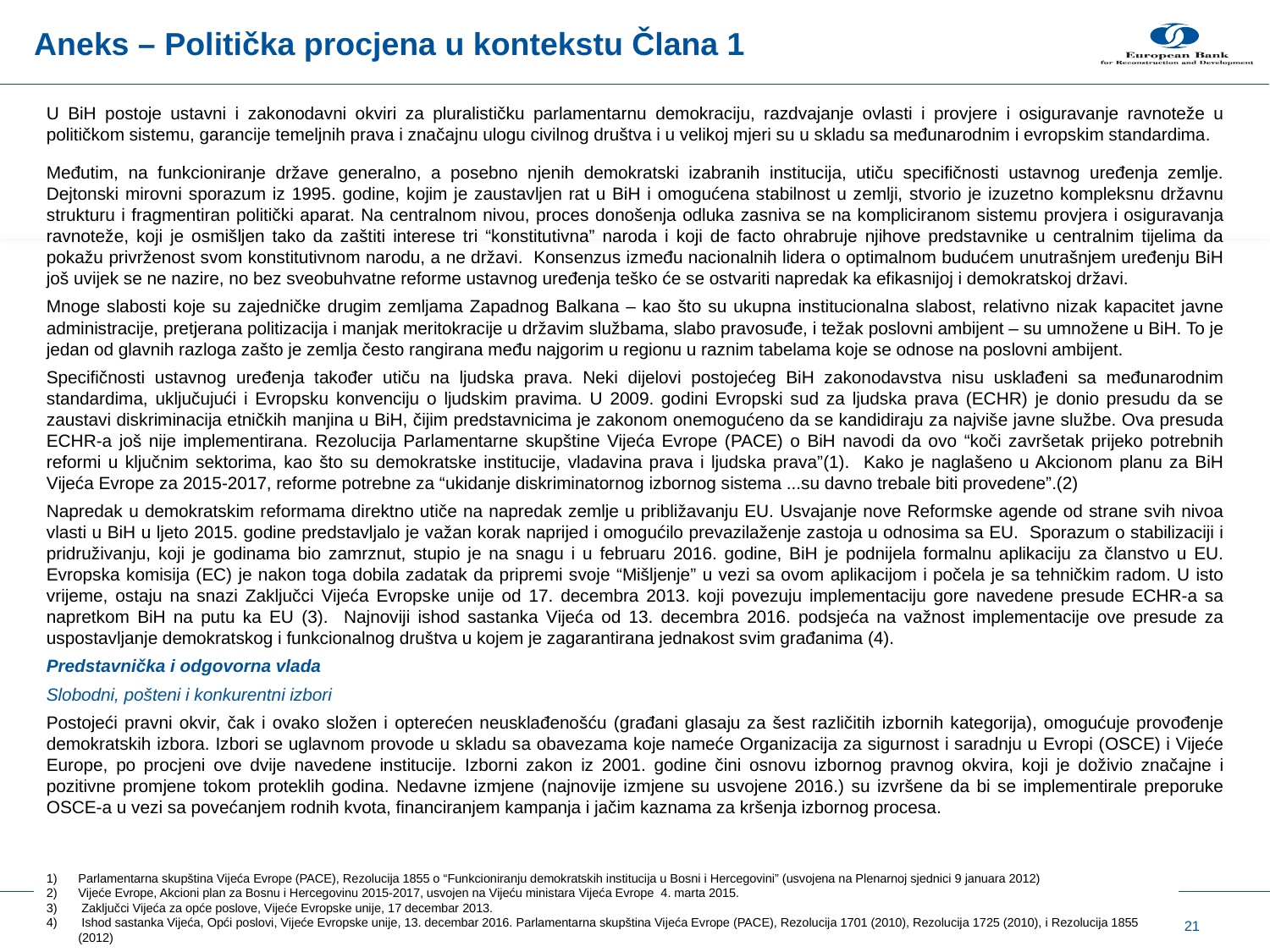

# Aneks – Politička procjena u kontekstu Člana 1
U BiH postoje ustavni i zakonodavni okviri za pluralističku parlamentarnu demokraciju, razdvajanje ovlasti i provjere i osiguravanje ravnoteže u političkom sistemu, garancije temeljnih prava i značajnu ulogu civilnog društva i u velikoj mjeri su u skladu sa međunarodnim i evropskim standardima.
Međutim, na funkcioniranje države generalno, a posebno njenih demokratski izabranih institucija, utiču specifičnosti ustavnog uređenja zemlje. Dejtonski mirovni sporazum iz 1995. godine, kojim je zaustavljen rat u BiH i omogućena stabilnost u zemlji, stvorio je izuzetno kompleksnu državnu strukturu i fragmentiran politički aparat. Na centralnom nivou, proces donošenja odluka zasniva se na kompliciranom sistemu provjera i osiguravanja ravnoteže, koji je osmišljen tako da zaštiti interese tri “konstitutivna” naroda i koji de facto ohrabruje njihove predstavnike u centralnim tijelima da pokažu privrženost svom konstitutivnom narodu, a ne državi.  Konsenzus između nacionalnih lidera o optimalnom budućem unutrašnjem uređenju BiH još uvijek se ne nazire, no bez sveobuhvatne reforme ustavnog uređenja teško će se ostvariti napredak ka efikasnijoj i demokratskoj državi.
Mnoge slabosti koje su zajedničke drugim zemljama Zapadnog Balkana – kao što su ukupna institucionalna slabost, relativno nizak kapacitet javne administracije, pretjerana politizacija i manjak meritokracije u državim službama, slabo pravosuđe, i težak poslovni ambijent – su umnožene u BiH. To je jedan od glavnih razloga zašto je zemlja često rangirana među najgorim u regionu u raznim tabelama koje se odnose na poslovni ambijent.
Specifičnosti ustavnog uređenja također utiču na ljudska prava. Neki dijelovi postojećeg BiH zakonodavstva nisu usklađeni sa međunarodnim standardima, uključujući i Evropsku konvenciju o ljudskim pravima. U 2009. godini Evropski sud za ljudska prava (ECHR) je donio presudu da se zaustavi diskriminacija etničkih manjina u BiH, čijim predstavnicima je zakonom onemogućeno da se kandidiraju za najviše javne službe. Ova presuda ECHR-a još nije implementirana. Rezolucija Parlamentarne skupštine Vijeća Evrope (PACE) o BiH navodi da ovo “koči završetak prijeko potrebnih reformi u ključnim sektorima, kao što su demokratske institucije, vladavina prava i ljudska prava”(1).  Kako je naglašeno u Akcionom planu za BiH Vijeća Evrope za 2015-2017, reforme potrebne za “ukidanje diskriminatornog izbornog sistema ...su davno trebale biti provedene”.(2)
Napredak u demokratskim reformama direktno utiče na napredak zemlje u približavanju EU. Usvajanje nove Reformske agende od strane svih nivoa vlasti u BiH u ljeto 2015. godine predstavljalo je važan korak naprijed i omogućilo prevazilaženje zastoja u odnosima sa EU.  Sporazum o stabilizaciji i pridruživanju, koji je godinama bio zamrznut, stupio je na snagu i u februaru 2016. godine, BiH je podnijela formalnu aplikaciju za članstvo u EU. Evropska komisija (EC) je nakon toga dobila zadatak da pripremi svoje “Mišljenje” u vezi sa ovom aplikacijom i počela je sa tehničkim radom. U isto vrijeme, ostaju na snazi Zaključci Vijeća Evropske unije od 17. decembra 2013. koji povezuju implementaciju gore navedene presude ECHR-a sa napretkom BiH na putu ka EU (3).  Najnoviji ishod sastanka Vijeća od 13. decembra 2016. podsjeća na važnost implementacije ove presude za uspostavljanje demokratskog i funkcionalnog društva u kojem je zagarantirana jednakost svim građanima (4).
Predstavnička i odgovorna vlada
Slobodni, pošteni i konkurentni izbori
Postojeći pravni okvir, čak i ovako složen i opterećen neusklađenošću (građani glasaju za šest različitih izbornih kategorija), omogućuje provođenje demokratskih izbora. Izbori se uglavnom provode u skladu sa obavezama koje nameće Organizacija za sigurnost i saradnju u Evropi (OSCE) i Vijeće Europe, po procjeni ove dvije navedene institucije. Izborni zakon iz 2001. godine čini osnovu izbornog pravnog okvira, koji je doživio značajne i pozitivne promjene tokom proteklih godina. Nedavne izmjene (najnovije izmjene su usvojene 2016.) su izvršene da bi se implementirale preporuke OSCE-a u vezi sa povećanjem rodnih kvota, financiranjem kampanja i jačim kaznama za kršenja izbornog procesa.
Parlamentarna skupština Vijeća Evrope (PACE), Rezolucija 1855 o “Funkcioniranju demokratskih institucija u Bosni i Hercegovini” (usvojena na Plenarnoj sjednici 9 januara 2012)
Vijeće Evrope, Akcioni plan za Bosnu i Hercegovinu 2015-2017, usvojen na Vijeću ministara Vijeća Evrope  4. marta 2015.
 Zaključci Vijeća za opće poslove, Vijeće Evropske unije, 17 decembar 2013.
 Ishod sastanka Vijeća, Opći poslovi, Vijeće Evropske unije, 13. decembar 2016. Parlamentarna skupština Vijeća Evrope (PACE), Rezolucija 1701 (2010), Rezolucija 1725 (2010), i Rezolucija 1855 (2012)
21